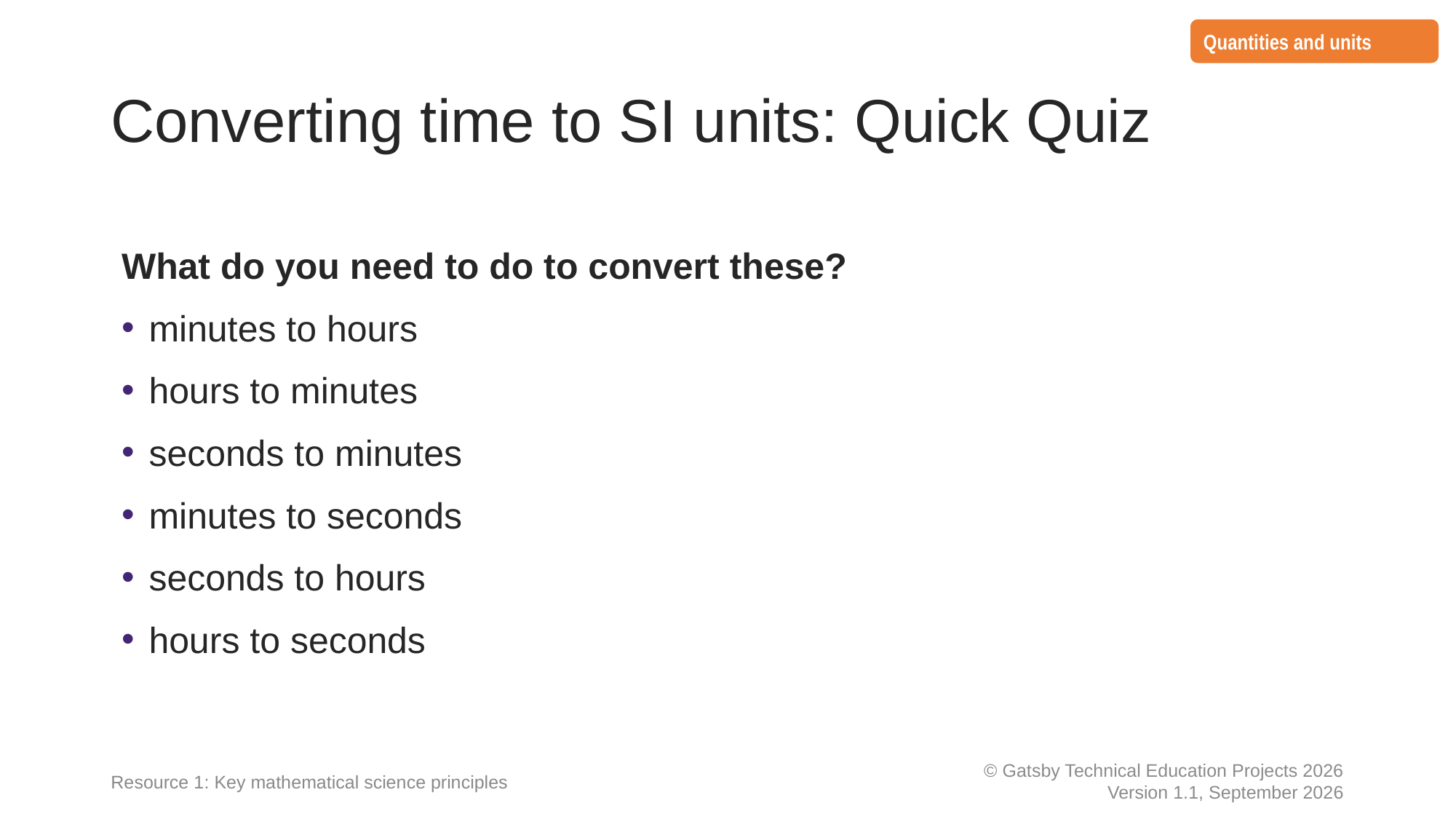

Quantities and units
# Converting time to SI units: Quick Quiz
What do you need to do to convert these?
minutes to hours
hours to minutes
seconds to minutes
minutes to seconds
seconds to hours
hours to seconds
Resource 1: Key mathematical science principles